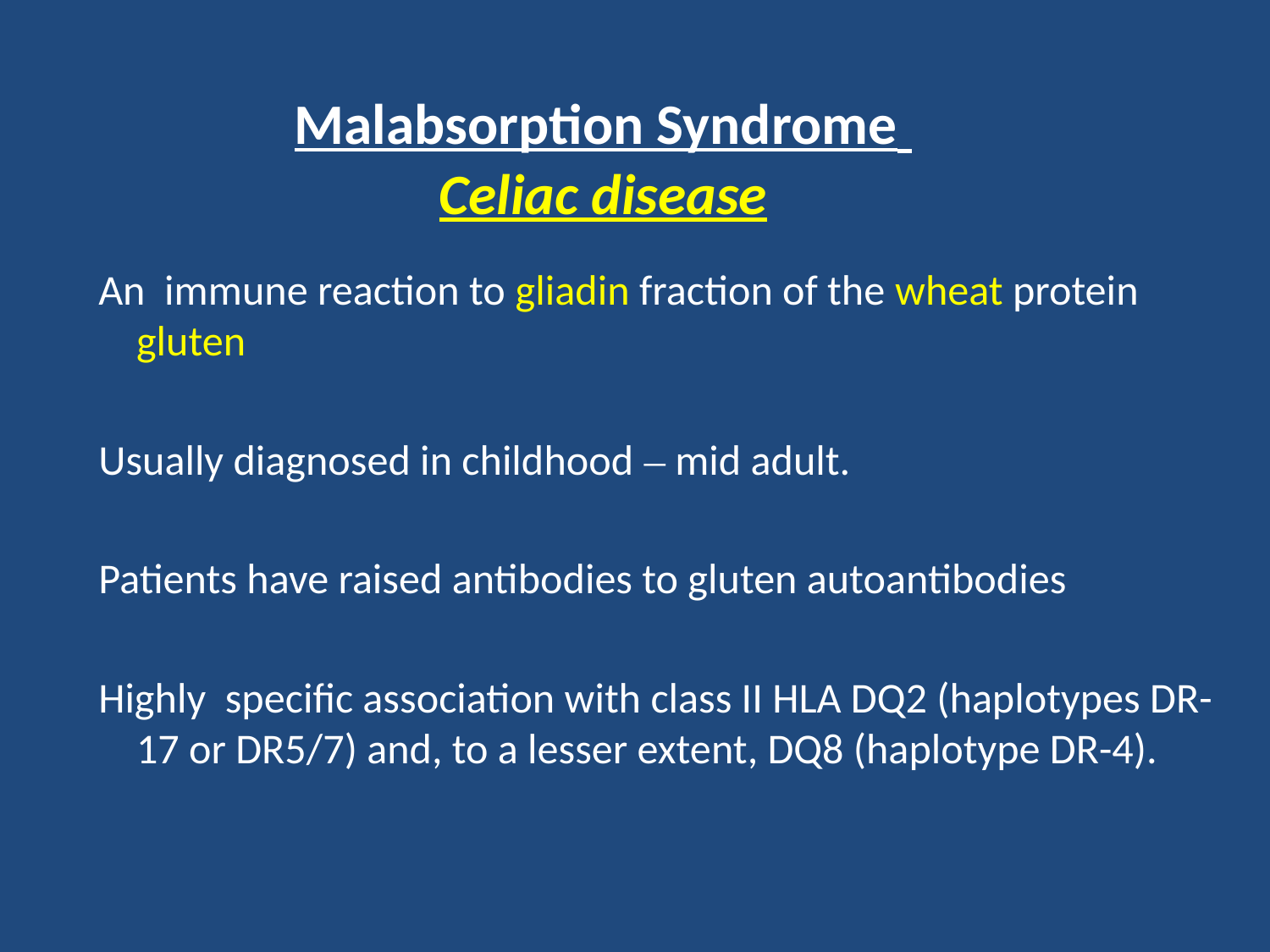

# Malabsorption Syndrome Celiac disease
An  immune reaction to gliadin fraction of the wheat protein gluten

Usually diagnosed in childhood – mid adult.

Patients have raised antibodies to gluten autoantibodies

Highly  specific association with class II HLA DQ2 (haplotypes DR-17 or DR5/7) and, to a lesser extent, DQ8 (haplotype DR-4).